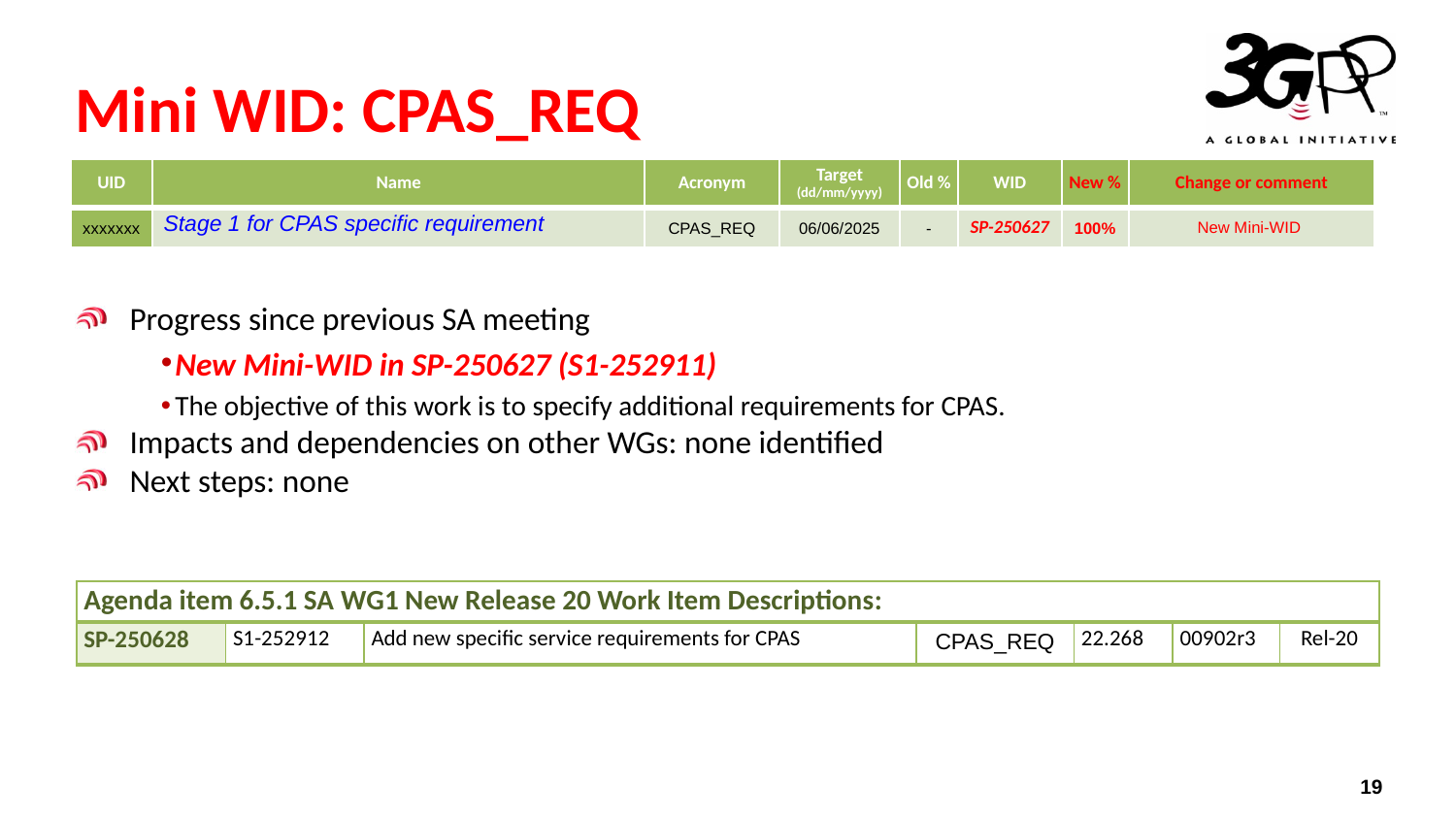

# Mini WID: CPAS_REQ
| UID | Name | Acronym | Target (dd/mm/yyyy) | Old % | WID | New % | Change or comment |
| --- | --- | --- | --- | --- | --- | --- | --- |
| xxxxxxx | Stage 1 for CPAS specific requirement | CPAS\_REQ | 06/06/2025 | - | SP-250627 | 100% | New Mini-WID |

Progress since previous SA meeting
New Mini-WID in SP-250627 (S1-252911)
The objective of this work is to specify additional requirements for CPAS.
Impacts and dependencies on other WGs: none identified
Next steps: none
| Agenda item 6.5.1 SA WG1 New Release 20 Work Item Descriptions: |  |  |  |  |  |  |
| --- | --- | --- | --- | --- | --- | --- |
| SP-250628 | S1-252912 | Add new specific service requirements for CPAS | CPAS\_REQ | 22.268 | 00902r3 | Rel-20 |